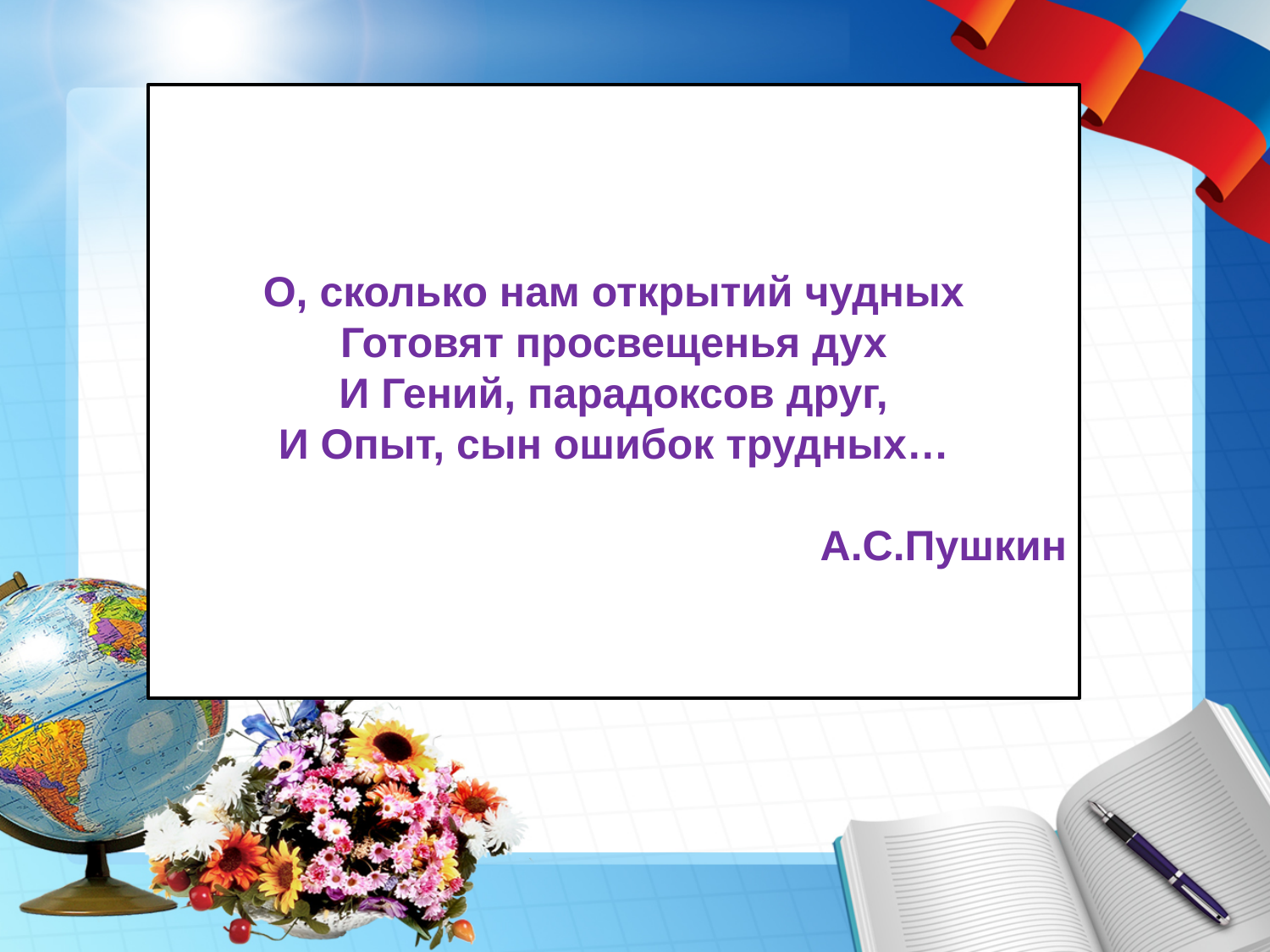

О, сколько нам открытий чудных
Готовят просвещенья дух
И Гений, парадоксов друг,
И Опыт, сын ошибок трудных…

А.С.Пушкин